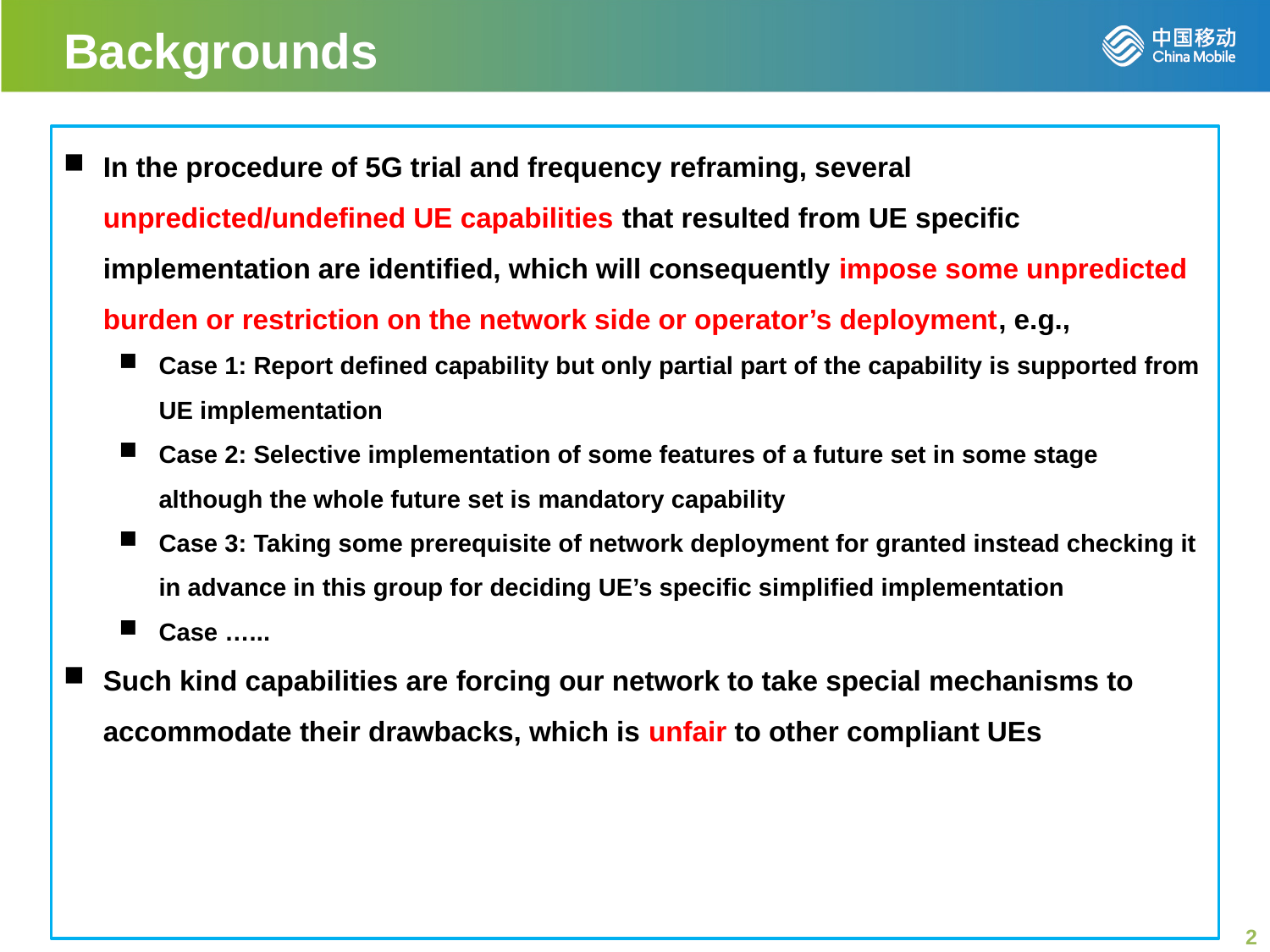

Backgrounds
In the procedure of 5G trial and frequency reframing, several unpredicted/undefined UE capabilities that resulted from UE specific implementation are identified, which will consequently impose some unpredicted burden or restriction on the network side or operator’s deployment, e.g.,
Case 1: Report defined capability but only partial part of the capability is supported from UE implementation
Case 2: Selective implementation of some features of a future set in some stage although the whole future set is mandatory capability
Case 3: Taking some prerequisite of network deployment for granted instead checking it in advance in this group for deciding UE’s specific simplified implementation
Case …...
Such kind capabilities are forcing our network to take special mechanisms to accommodate their drawbacks, which is unfair to other compliant UEs